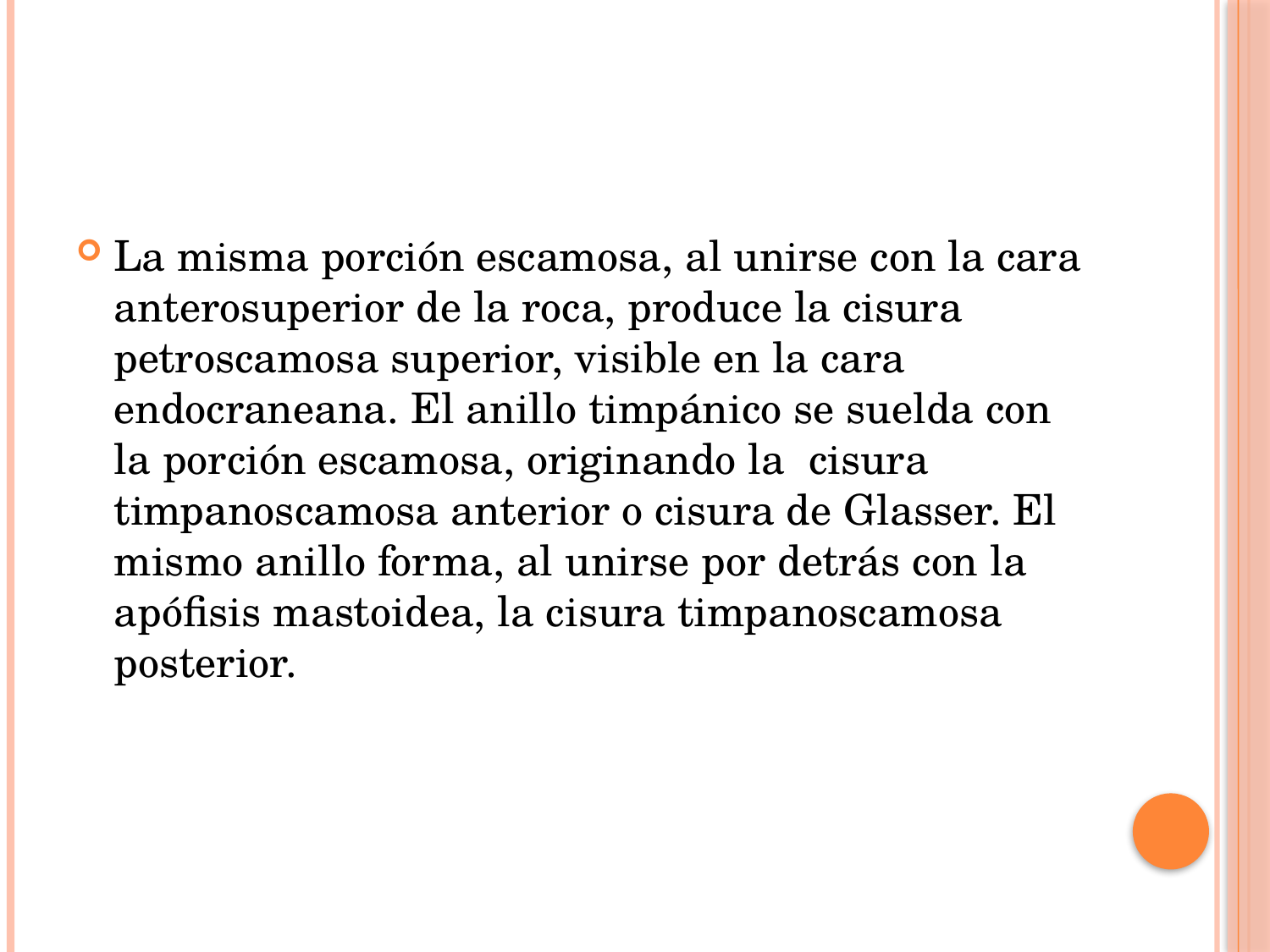

#
La misma porción escamosa, al unirse con la cara anterosuperior de la roca, produce la cisura petroscamosa superior, visible en la cara endocraneana. El anillo timpánico se suelda con la porción escamosa, originando la  cisura timpanoscamosa anterior o cisura de Glasser. El mismo anillo forma, al unirse por detrás con la apófisis mastoidea, la cisura timpanoscamosa posterior.